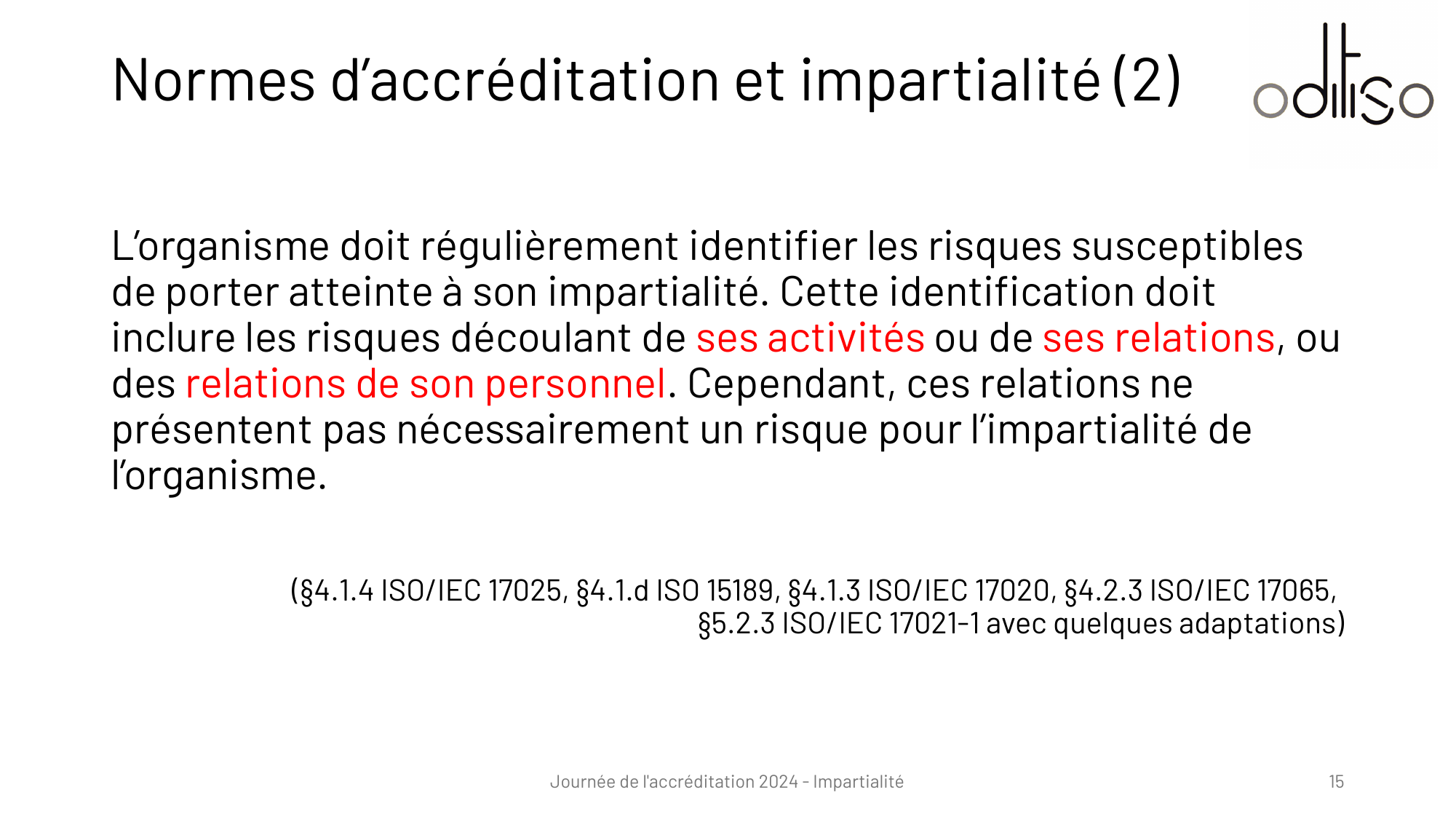

# Normes d’accréditation et impartialité (2)
L’organisme doit régulièrement identifier les risques susceptibles de porter atteinte à son impartialité. Cette identification doit inclure les risques découlant de ses activités ou de ses relations, ou des relations de son personnel. Cependant, ces relations ne présentent pas nécessairement un risque pour l’impartialité de l’organisme.

(§4.1.4 ISO/IEC 17025, §4.1.d ISO 15189, §4.1.3 ISO/IEC 17020, §4.2.3 ISO/IEC 17065,
§5.2.3 ISO/IEC 17021-1 avec quelques adaptations)
Journée de l'accréditation 2024 - Impartialité
15